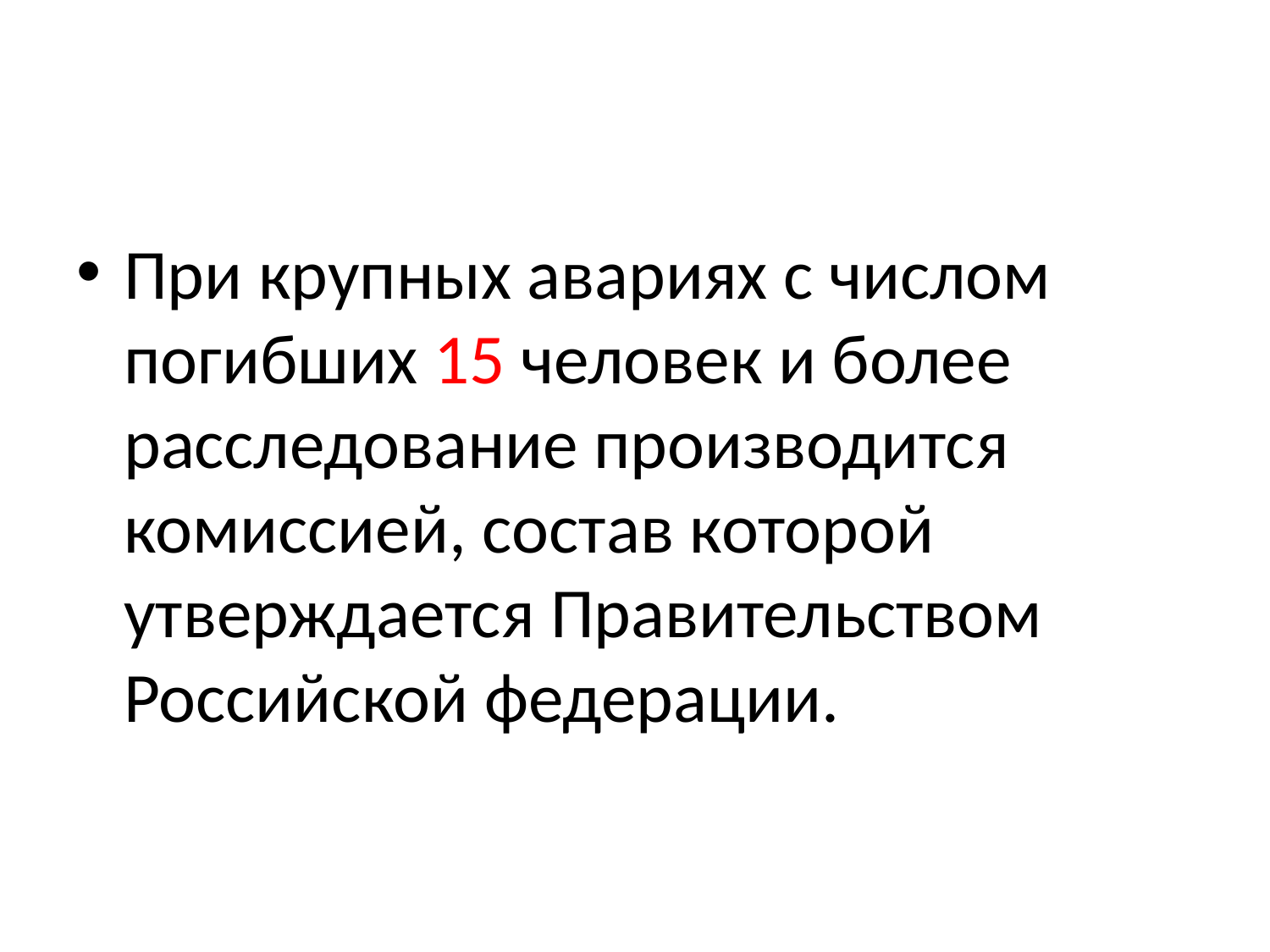

#
При крупных авариях с числом погибших 15 человек и более расследование производится комиссией, состав которой утверждается Правительством Российской федерации.